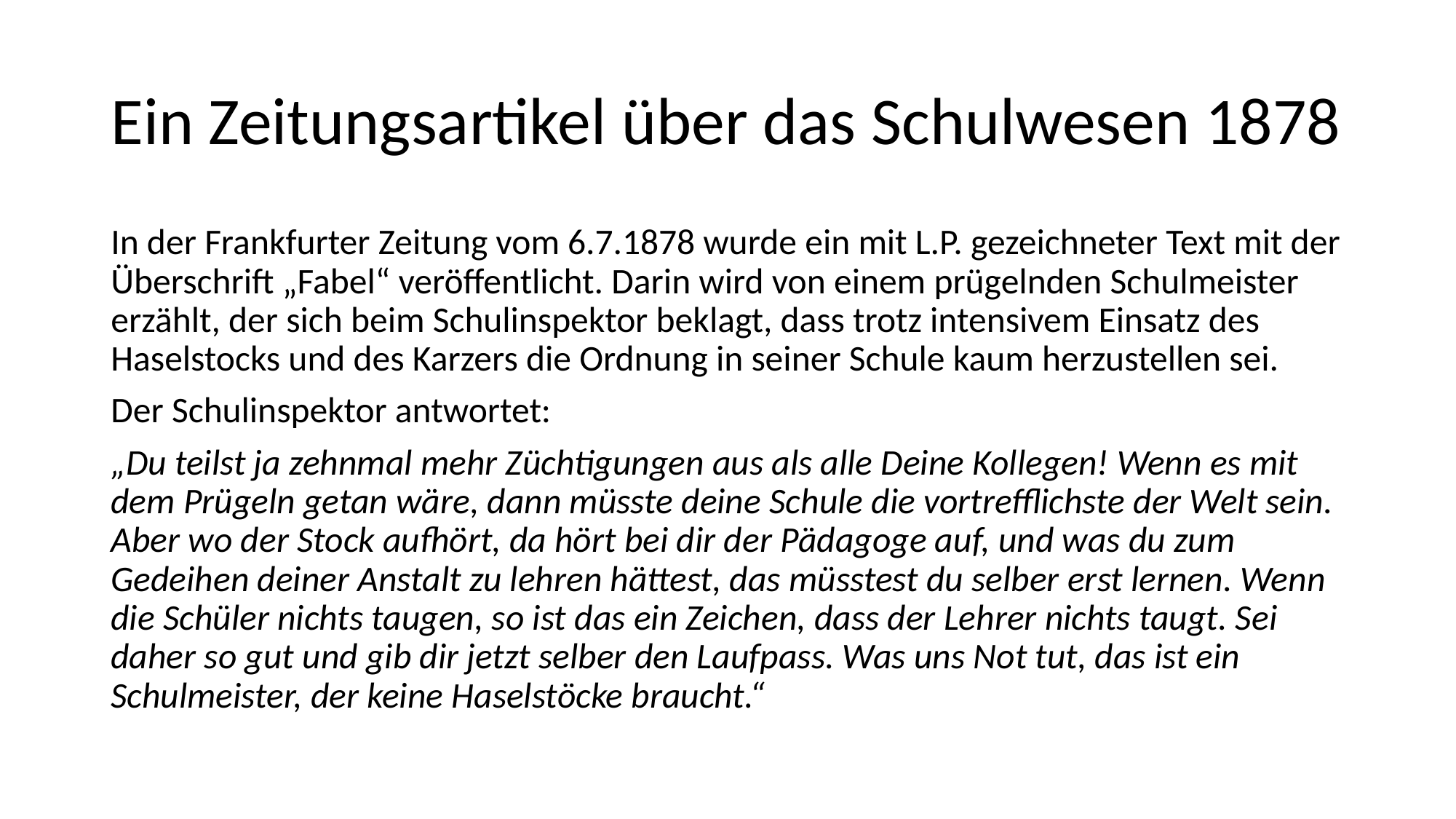

# Ein Zeitungsartikel über das Schulwesen 1878
In der Frankfurter Zeitung vom 6.7.1878 wurde ein mit L.P. gezeichneter Text mit der Überschrift „Fabel“ veröffentlicht. Darin wird von einem prügelnden Schulmeister erzählt, der sich beim Schulinspektor beklagt, dass trotz intensivem Einsatz des Haselstocks und des Karzers die Ordnung in seiner Schule kaum herzustellen sei.
Der Schulinspektor antwortet:
„Du teilst ja zehnmal mehr Züchtigungen aus als alle Deine Kollegen! Wenn es mit dem Prügeln getan wäre, dann müsste deine Schule die vortrefflichste der Welt sein. Aber wo der Stock aufhört, da hört bei dir der Pädagoge auf, und was du zum Gedeihen deiner Anstalt zu lehren hättest, das müsstest du selber erst lernen. Wenn die Schüler nichts taugen, so ist das ein Zeichen, dass der Lehrer nichts taugt. Sei daher so gut und gib dir jetzt selber den Laufpass. Was uns Not tut, das ist ein Schulmeister, der keine Haselstöcke braucht.“